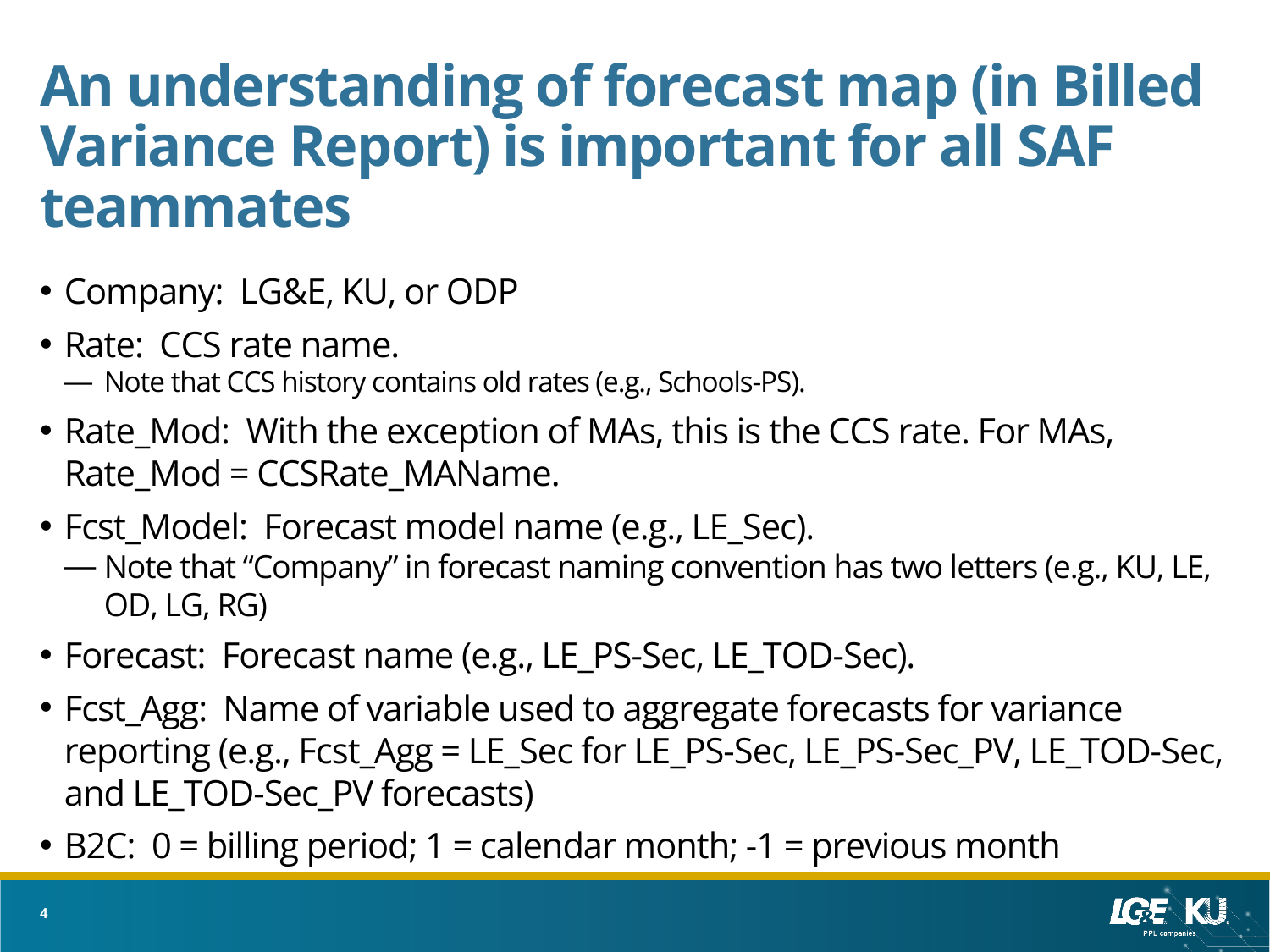

# An understanding of forecast map (in Billed Variance Report) is important for all SAF teammates
Company:  LG&E, KU, or ODP
Rate:  CCS rate name.
Note that CCS history contains old rates (e.g., Schools-PS).
Rate_Mod:  With the exception of MAs, this is the CCS rate. For MAs, Rate_Mod = CCSRate_MAName.
Fcst_Model:  Forecast model name (e.g., LE_Sec).
Note that “Company” in forecast naming convention has two letters (e.g., KU, LE, OD, LG, RG)
Forecast:  Forecast name (e.g., LE_PS-Sec, LE_TOD-Sec).
Fcst_Agg:  Name of variable used to aggregate forecasts for variance reporting (e.g., Fcst_Agg = LE_Sec for LE_PS-Sec, LE_PS-Sec_PV, LE_TOD-Sec, and LE_TOD-Sec_PV forecasts)
B2C:  0 = billing period; 1 = calendar month; -1 = previous month
4